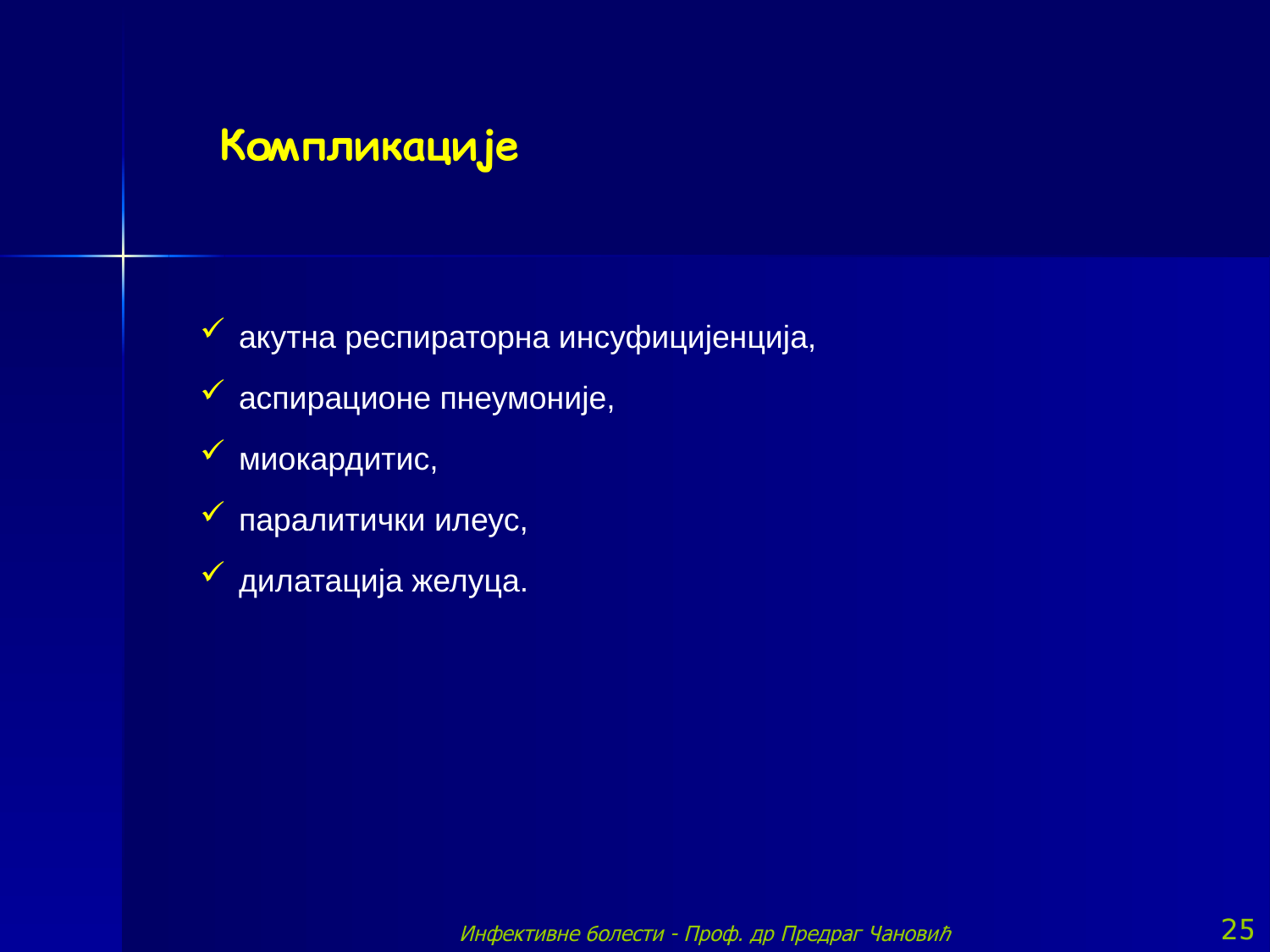

Компликације
 акутна респираторна инсуфицијенција,
 аспирационе пнеумоније,
 миокардитис,
 паралитички илеус,
 дилатација желуца.
Инфективне болести - Проф. др Предраг Чановић
25